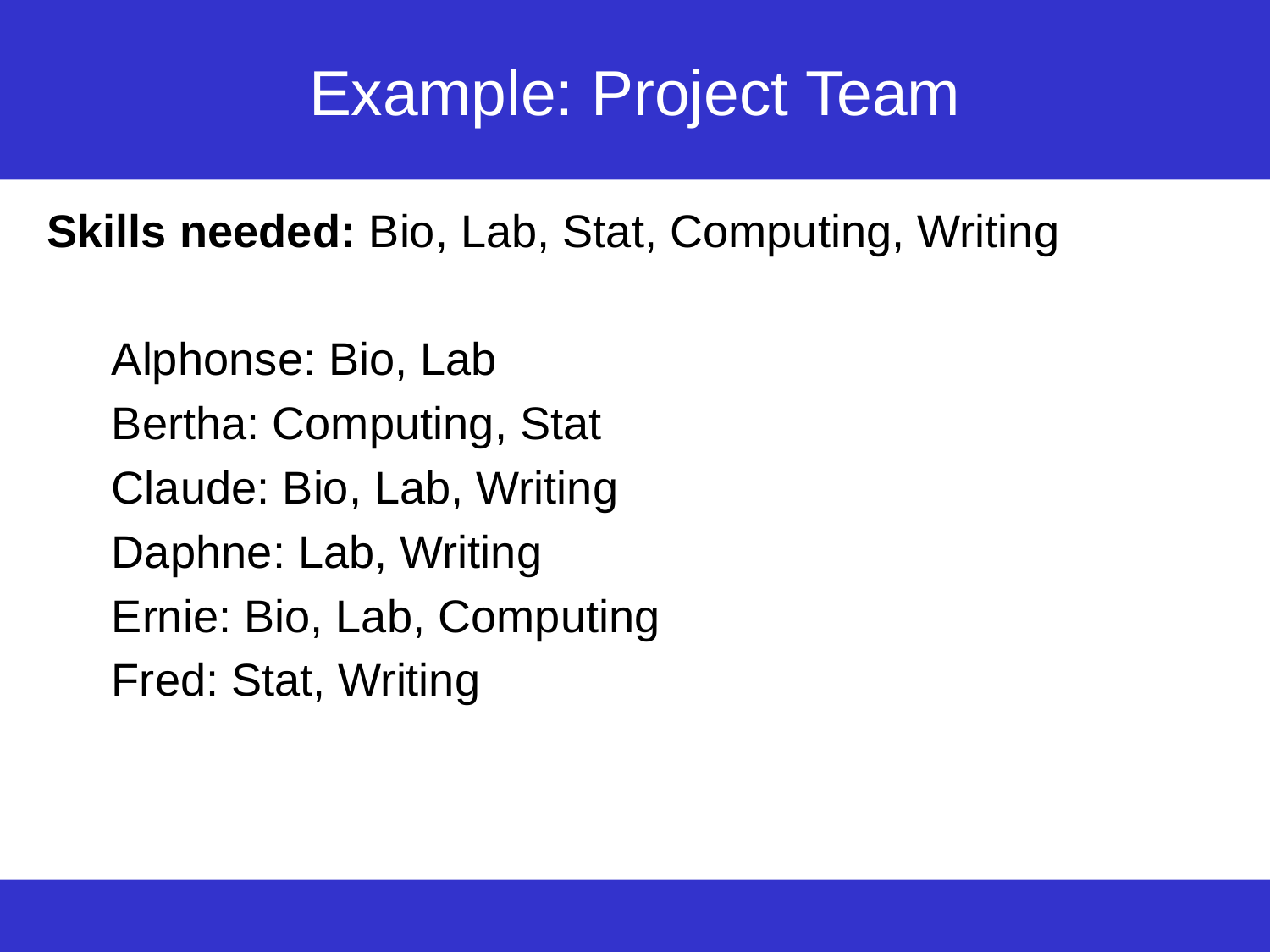

# Example: Project Team
Skills needed: Bio, Lab, Stat, Computing, Writing

Alphonse: Bio, Lab
Bertha: Computing, Stat
Claude: Bio, Lab, Writing
Daphne: Lab, Writing
Ernie: Bio, Lab, Computing
Fred: Stat, Writing